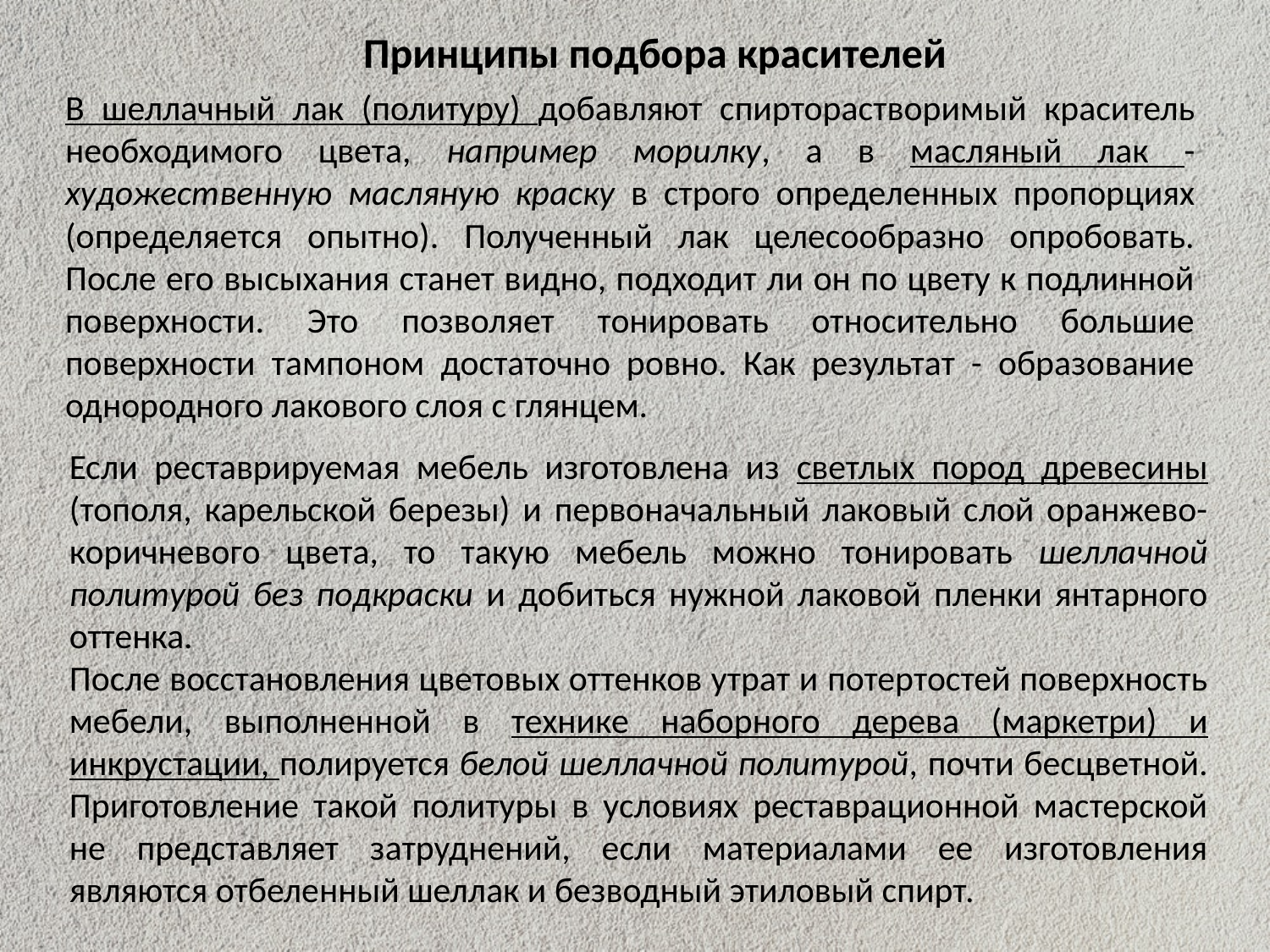

Принципы подбора красителей
В шеллачный лак (политуру) добавляют спирторастворимый краситель необходимого цвета, например морилку, а в масляный лак - художественную масляную краску в строго определенных пропорциях (определяется опытно). Полученный лак целесообразно опробовать. После его высыхания станет видно, подходит ли он по цвету к подлинной поверхности. Это позволяет тонировать относительно большие поверхности тампоном достаточно ровно. Как результат - образование однородного лакового слоя с глянцем.
Если реставрируемая мебель изготовлена из светлых пород древесины (тополя, карельской березы) и первоначальный лаковый слой оранжево-коричневого цвета, то такую мебель можно тонировать шеллачной политурой без подкраски и добиться нужной лаковой пленки янтарного оттенка.
После восстановления цветовых оттенков утрат и потертостей поверхность мебели, выполненной в технике наборного дерева (маркетри) и инкрустации, полируется белой шеллачной политурой, почти бесцветной. Приготовление такой политуры в условиях реставрационной мастерской не представляет затруднений, если материалами ее изготовления являются отбеленный шеллак и безводный этиловый спирт.